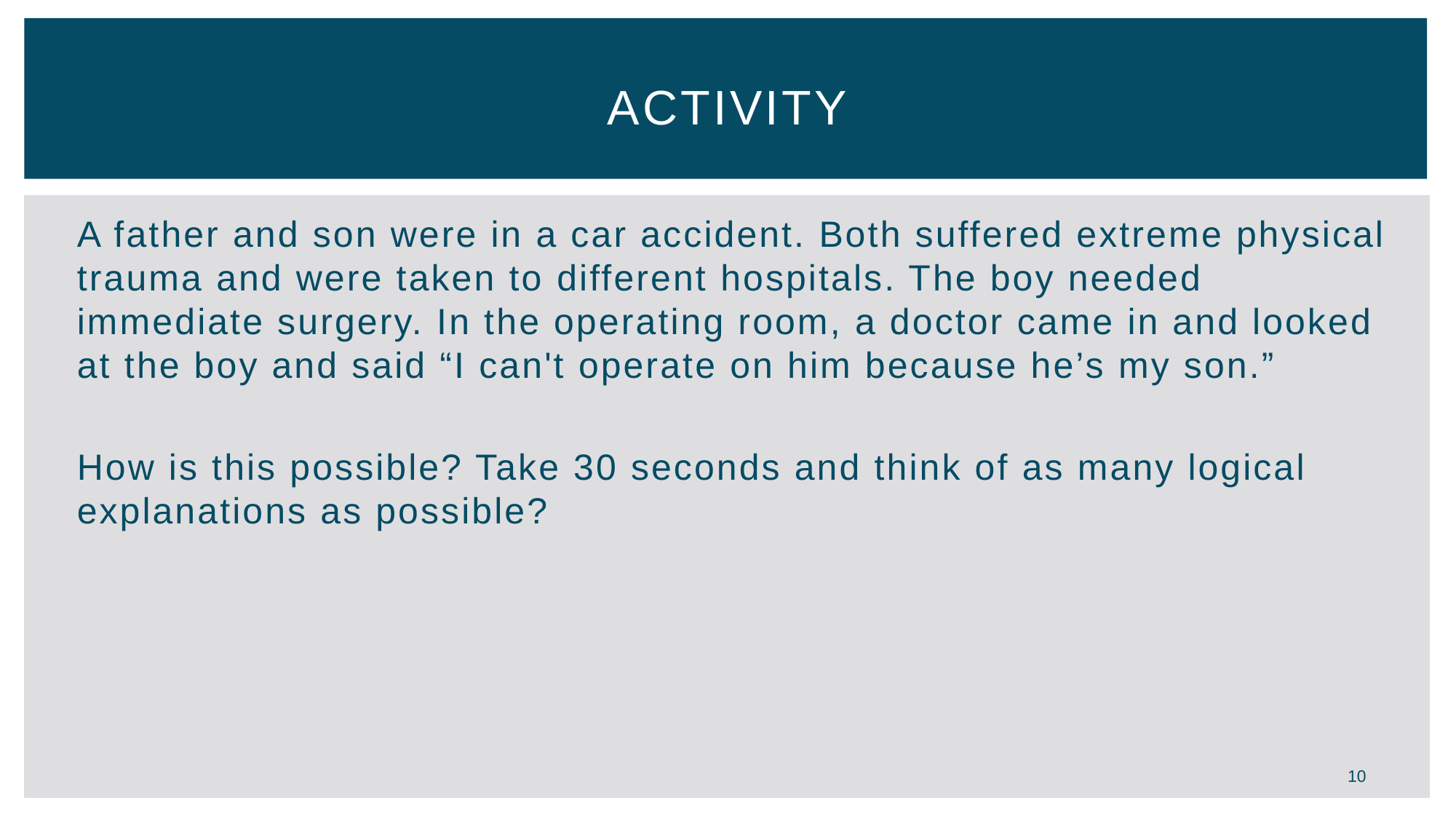

# Activity
A father and son were in a car accident. Both suffered extreme physical trauma and were taken to different hospitals. The boy needed immediate surgery. In the operating room, a doctor came in and looked at the boy and said “I can't operate on him because he’s my son.”

How is this possible? Take 30 seconds and think of as many logical explanations as possible?

10